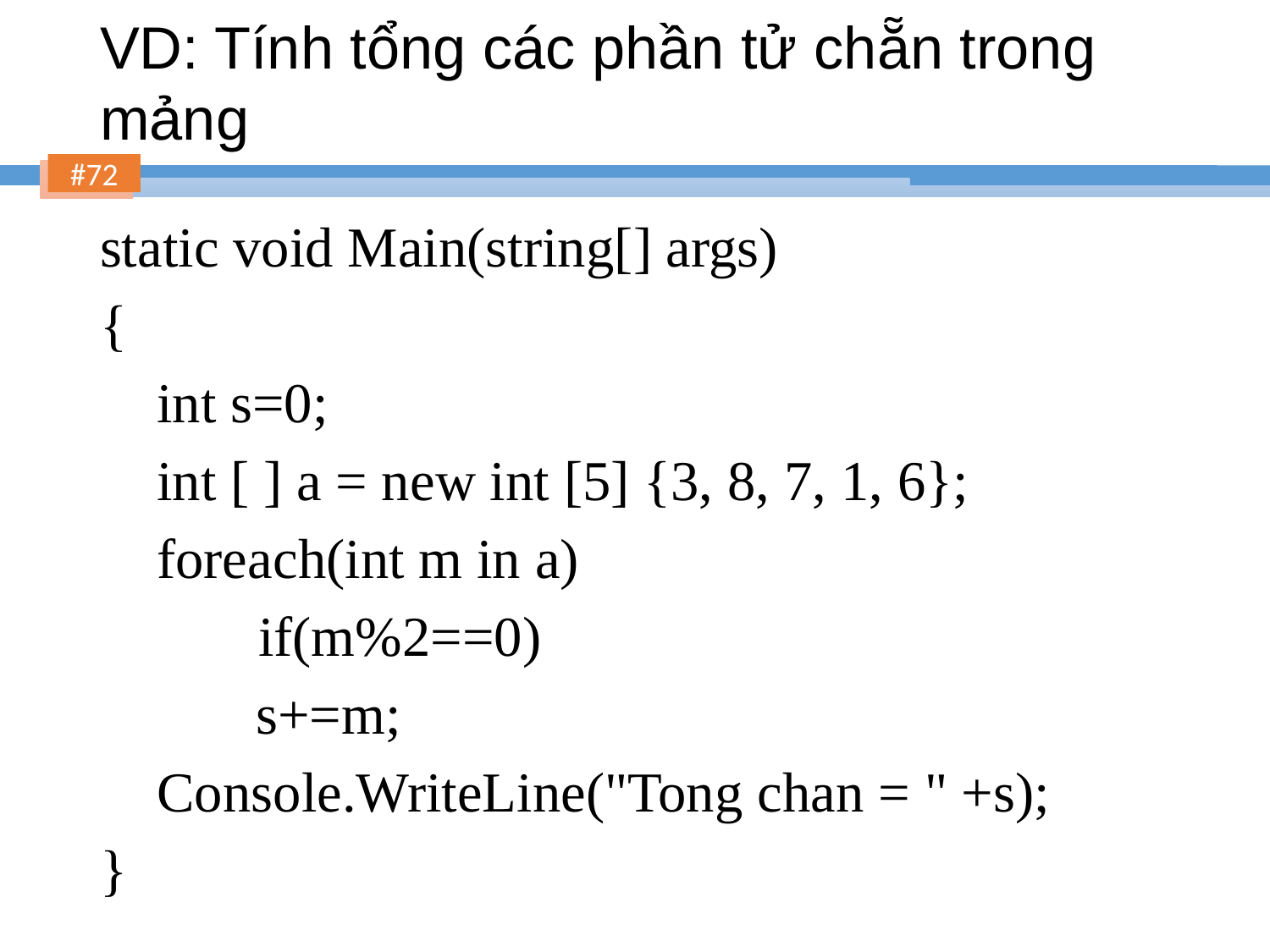

# VD: Tính tổng các phần tử chẵn trong mảng
static void Main(string[] args)
{
    int s=0;
    int [ ] a = new int [5] {3, 8, 7, 1, 6};
    foreach(int m in a)
    	if(m%2==0)
           s+=m;
    Console.WriteLine("Tong chan = " +s);
}
72